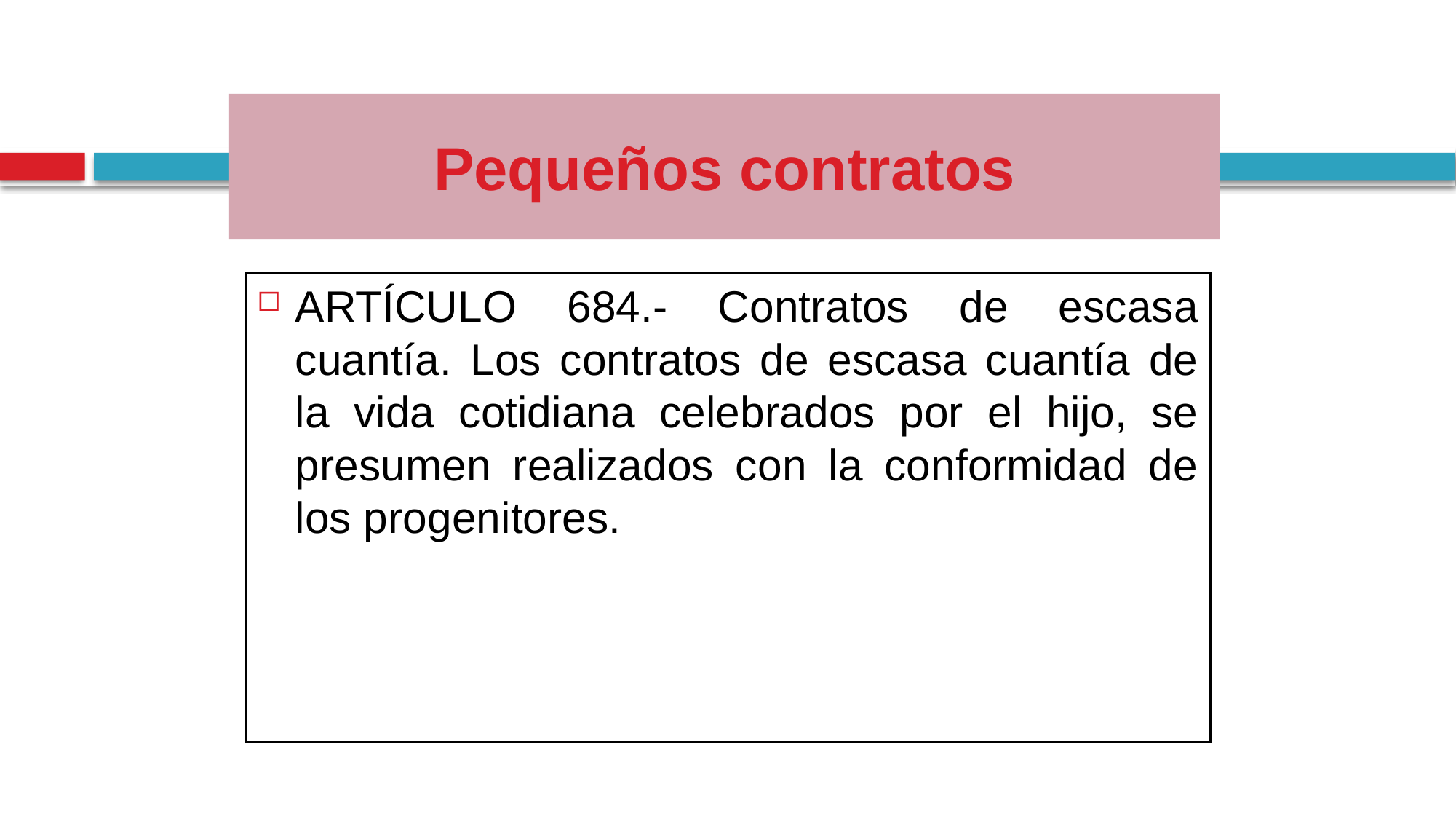

# Pequeños contratos
ARTÍCULO 684.- Contratos de escasa cuantía. Los contratos de escasa cuantía de la vida cotidiana celebrados por el hijo, se presumen realizados con la conformidad de los progenitores.